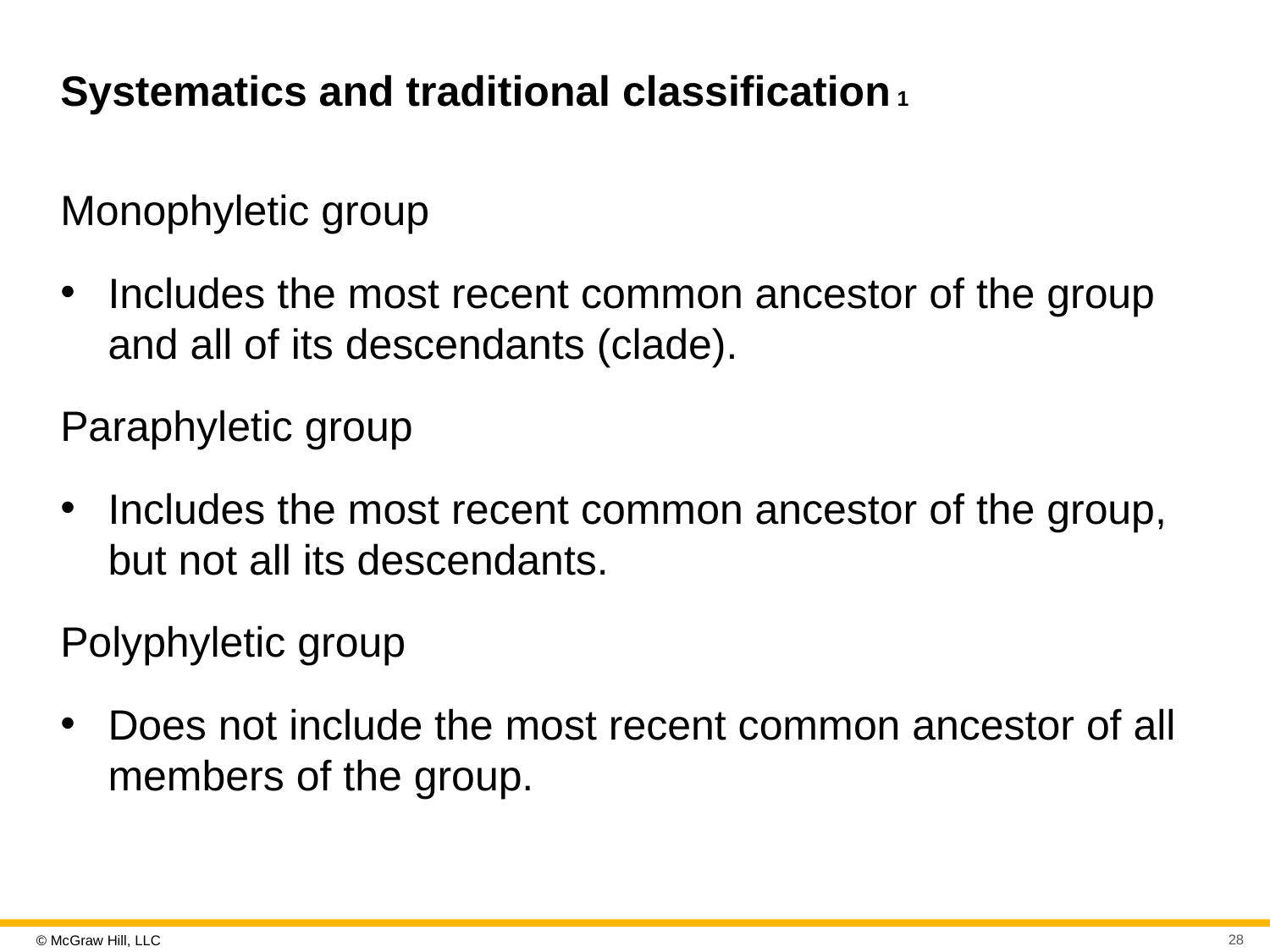

# Systematics and traditional classification 1
Monophyletic group
Includes the most recent common ancestor of the group and all of its descendants (clade).
Paraphyletic group
Includes the most recent common ancestor of the group, but not all its descendants.
Polyphyletic group
Does not include the most recent common ancestor of all members of the group.
28